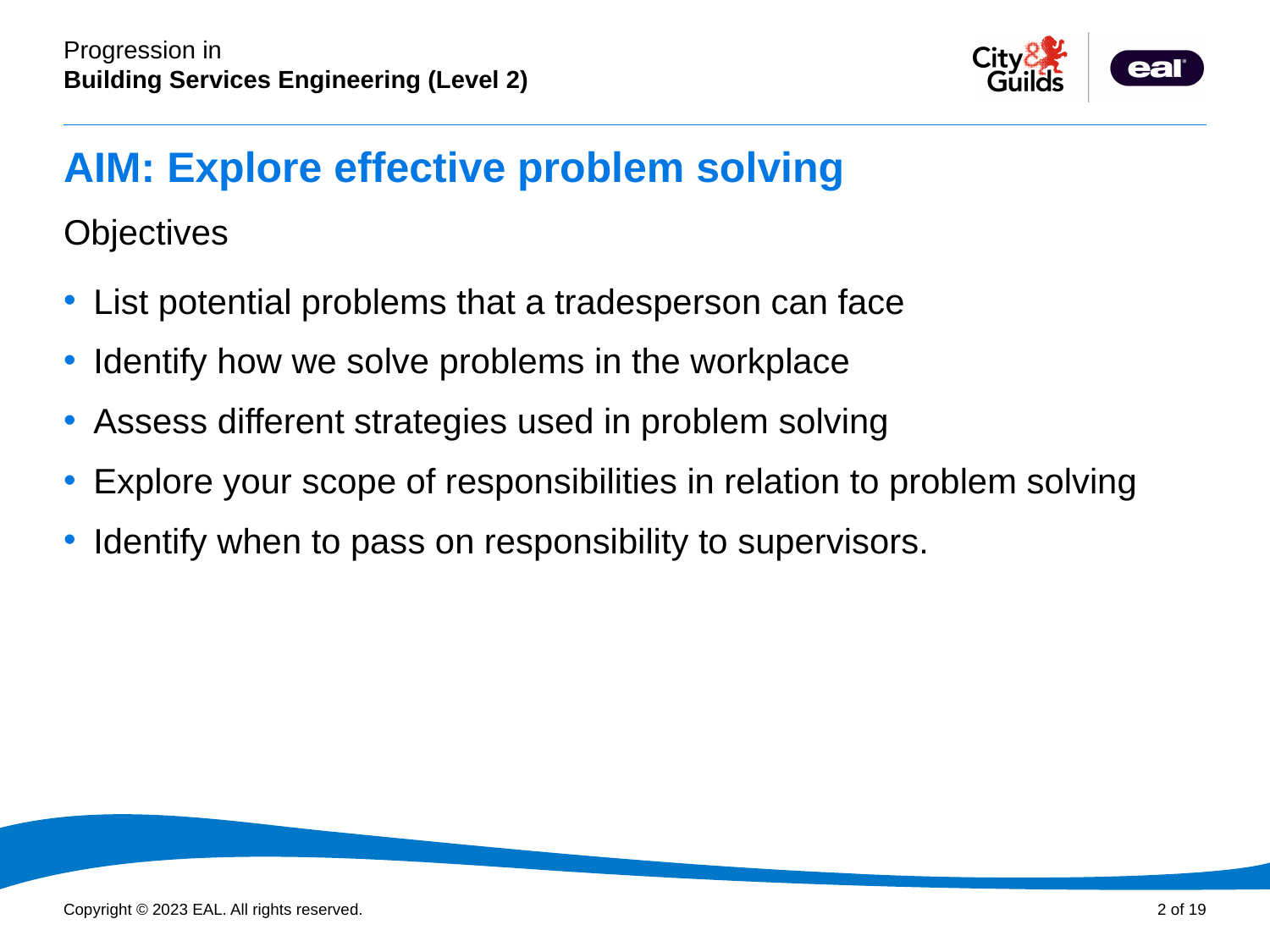

# AIM: Explore effective problem solving
Objectives
List potential problems that a tradesperson can face
Identify how we solve problems in the workplace
Assess different strategies used in problem solving
Explore your scope of responsibilities in relation to problem solving
Identify when to pass on responsibility to supervisors.